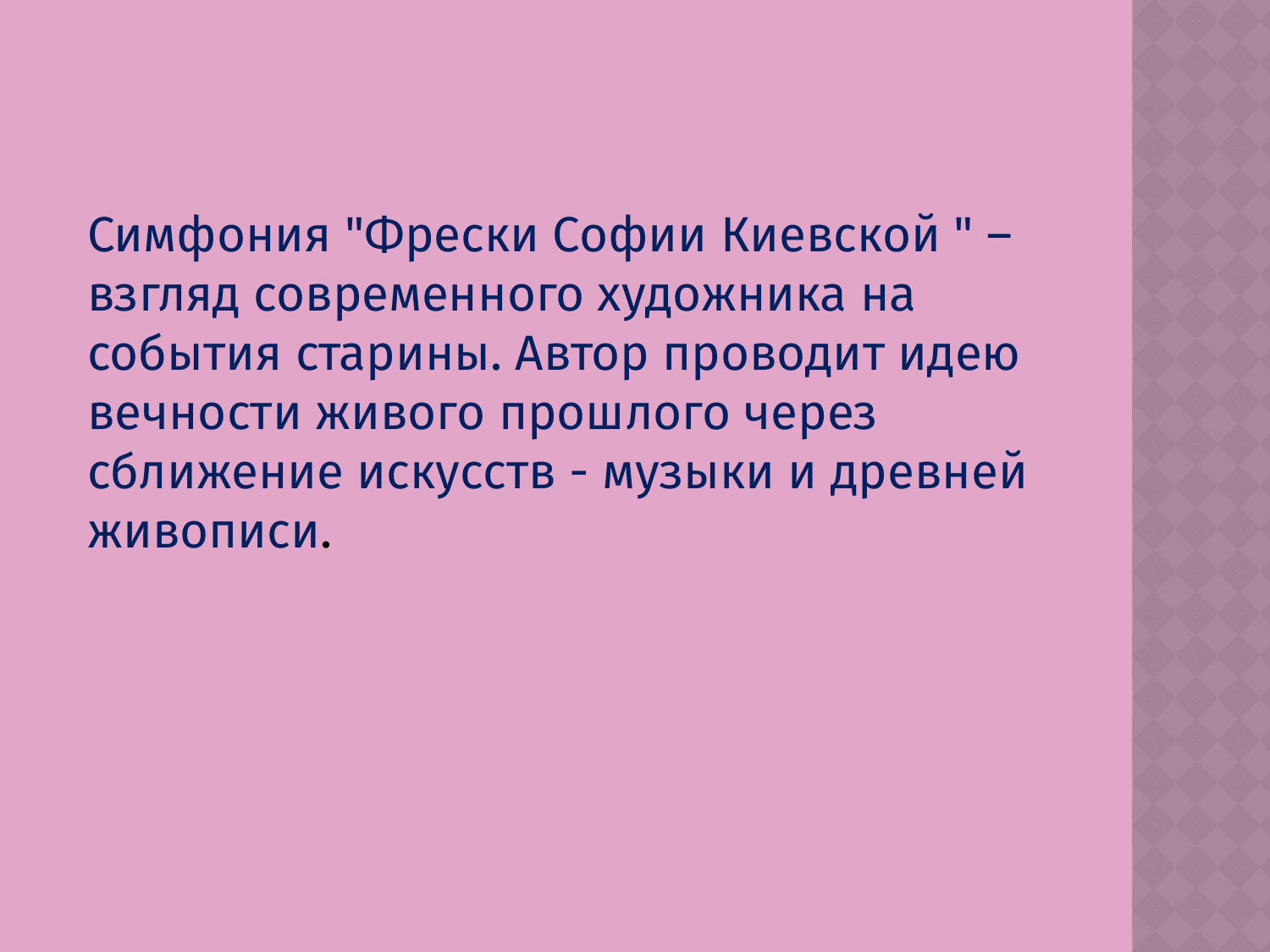

Симфония "Фрески Софии Киевской " –
взгляд современного художника на события старины. Автор проводит идею вечности живого прошлого через сближение искусств - музыки и древней живописи.